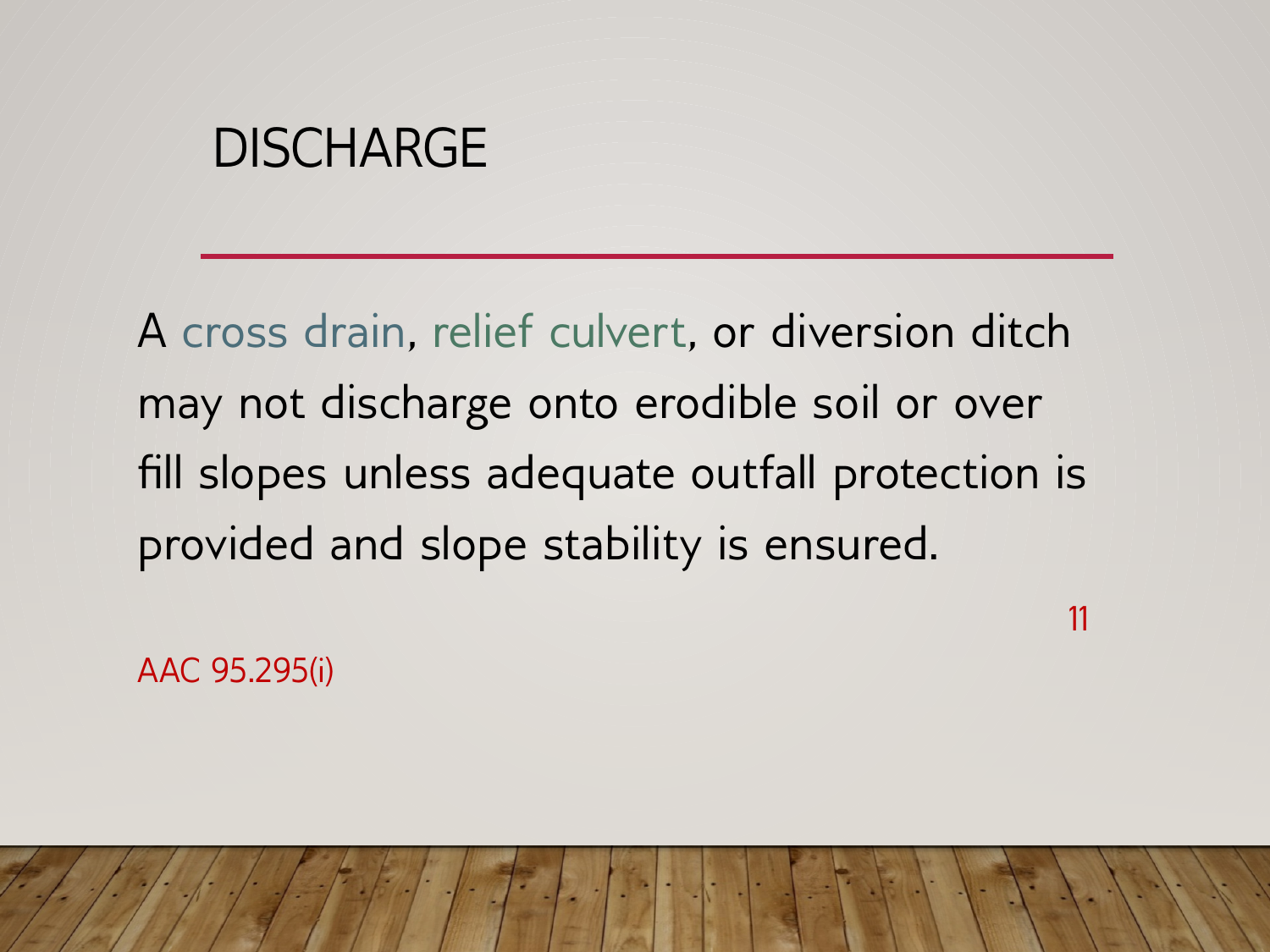

# Discharge
A cross drain, relief culvert, or diversion ditch may not discharge onto erodible soil or over fill slopes unless adequate outfall protection is provided and slope stability is ensured.
							    11 AAC 95.295(i)